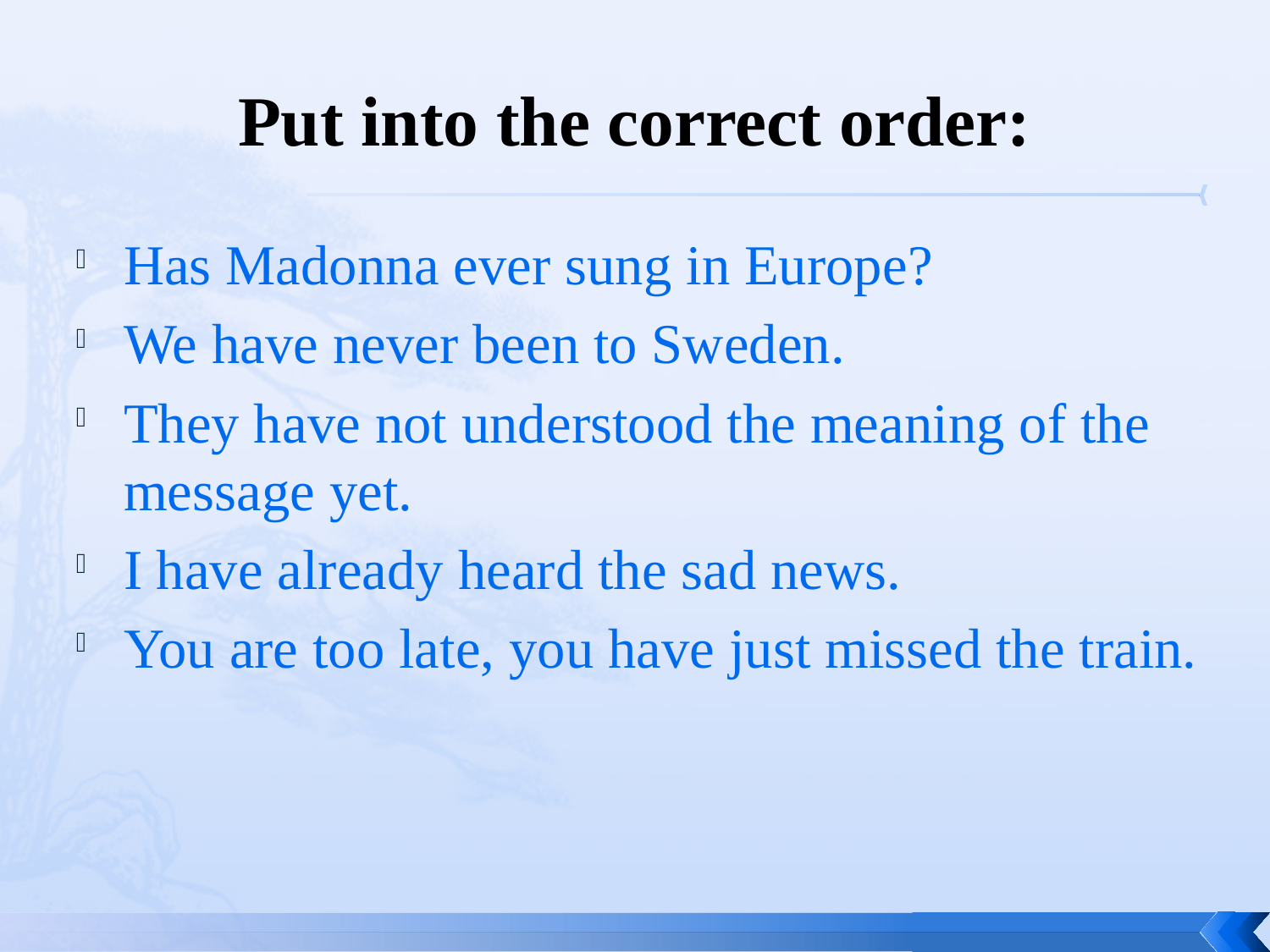

# Put into the correct order:
Has Madonna ever sung in Europe?
We have never been to Sweden.
They have not understood the meaning of the message yet.
I have already heard the sad news.
You are too late, you have just missed the train.